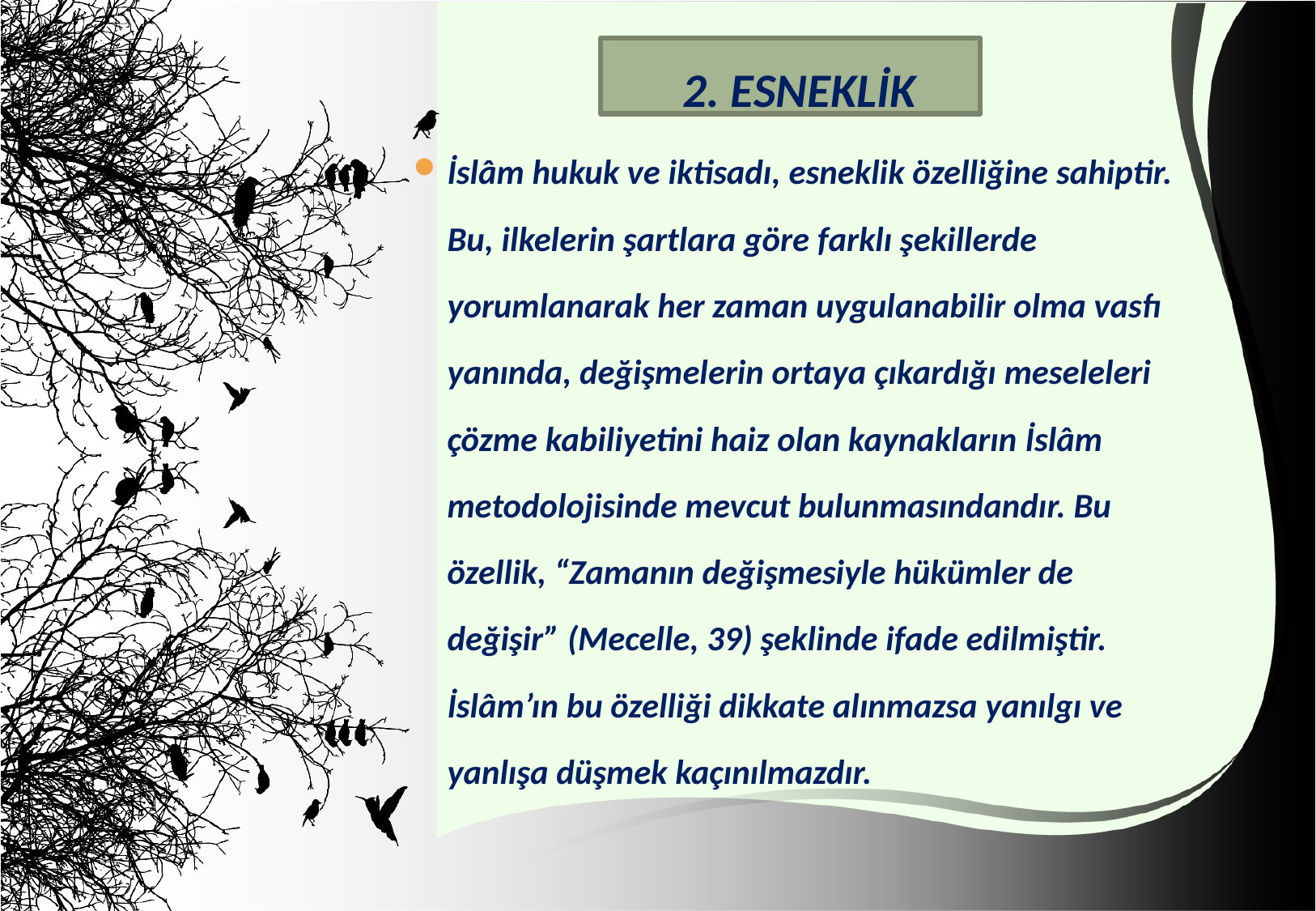

2. ESNEKLİK
İslâm hukuk ve iktisadı, esneklik özelliğine sahiptir. Bu, ilkelerin şartlara göre farklı şekillerde yorumlanarak her zaman uygulanabilir olma vasfı yanında, değişmelerin ortaya çıkardığı meseleleri çözme kabiliyetini haiz olan kaynakların İslâm metodolojisinde mevcut bulunmasındandır. Bu özellik, “Zamanın değişmesiyle hükümler de değişir” (Mecelle, 39) şeklinde ifade edilmiştir. İslâm’ın bu özelliği dikkate alınmazsa yanılgı ve yanlışa düşmek kaçınılmazdır.